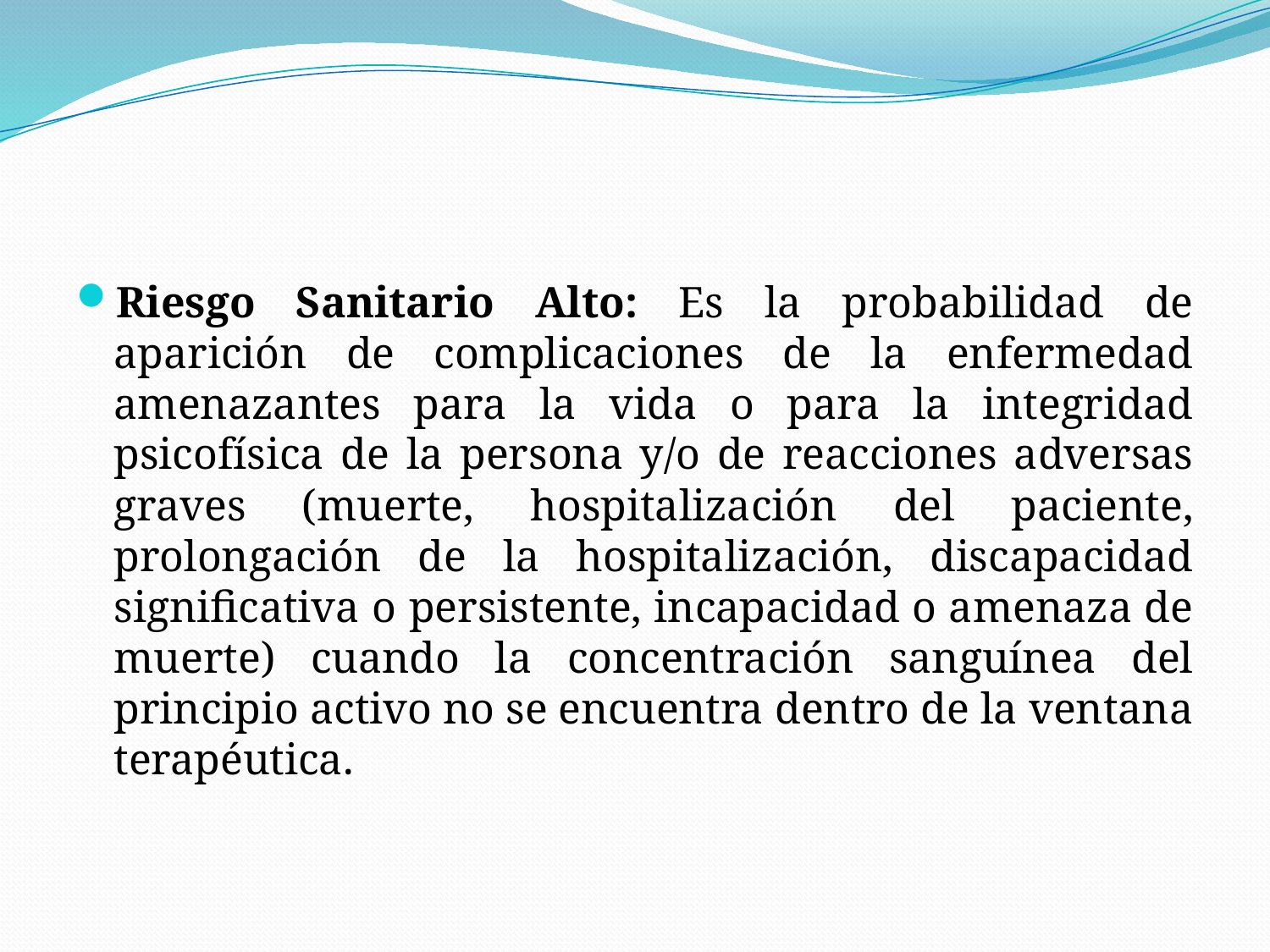

#
Riesgo Sanitario Alto: Es la probabilidad de aparición de complicaciones de la enfermedad amenazantes para la vida o para la integridad psicofísica de la persona y/o de reacciones adversas graves (muerte, hospitalización del paciente, prolongación de la hospitalización, discapacidad significativa o persistente, incapacidad o amenaza de muerte) cuando la concentración sanguínea del principio activo no se encuentra dentro de la ventana terapéutica.